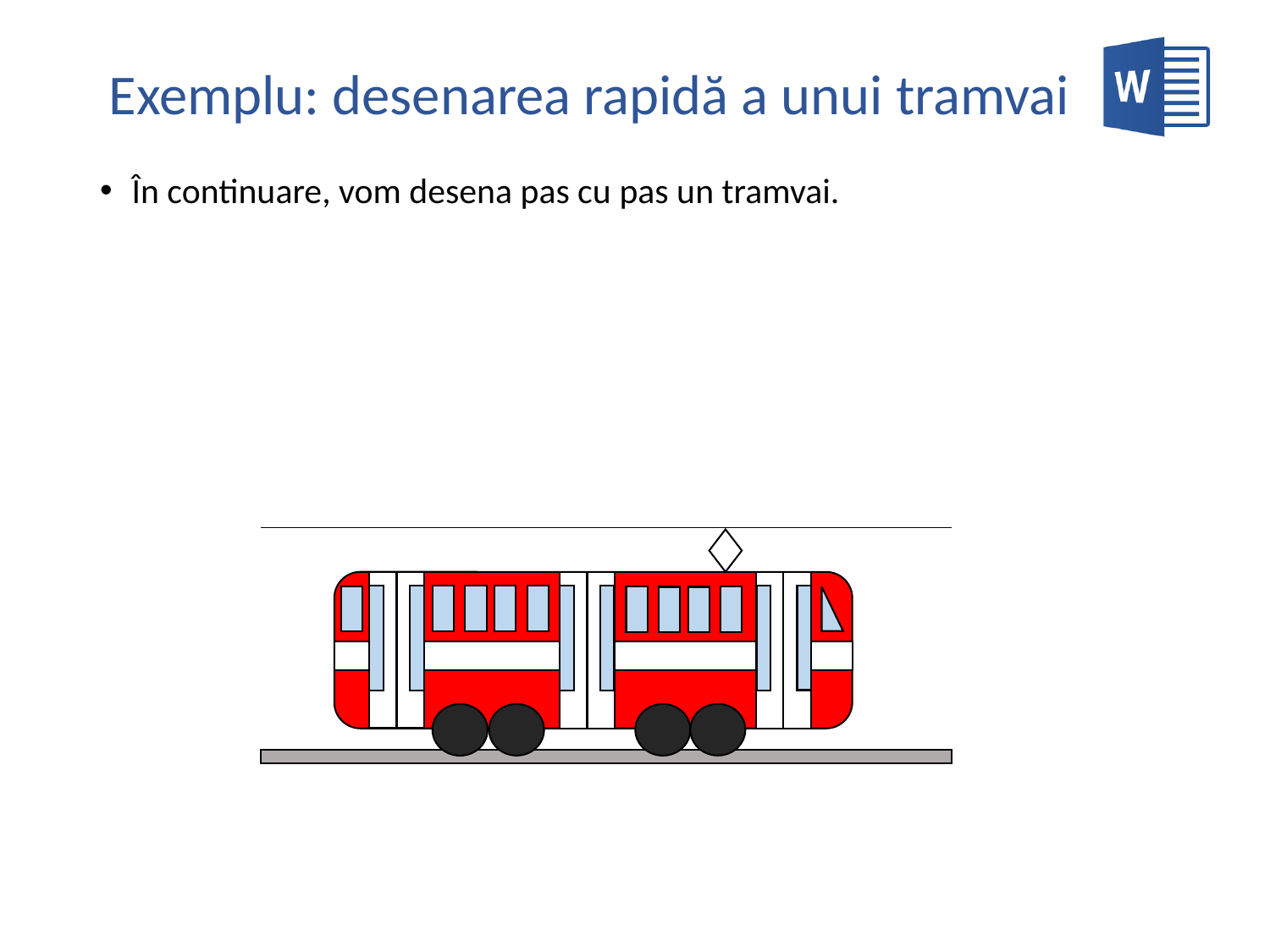

# Exemplu: desenarea rapidă a unui tramvai
În continuare, vom desena pas cu pas un tramvai.